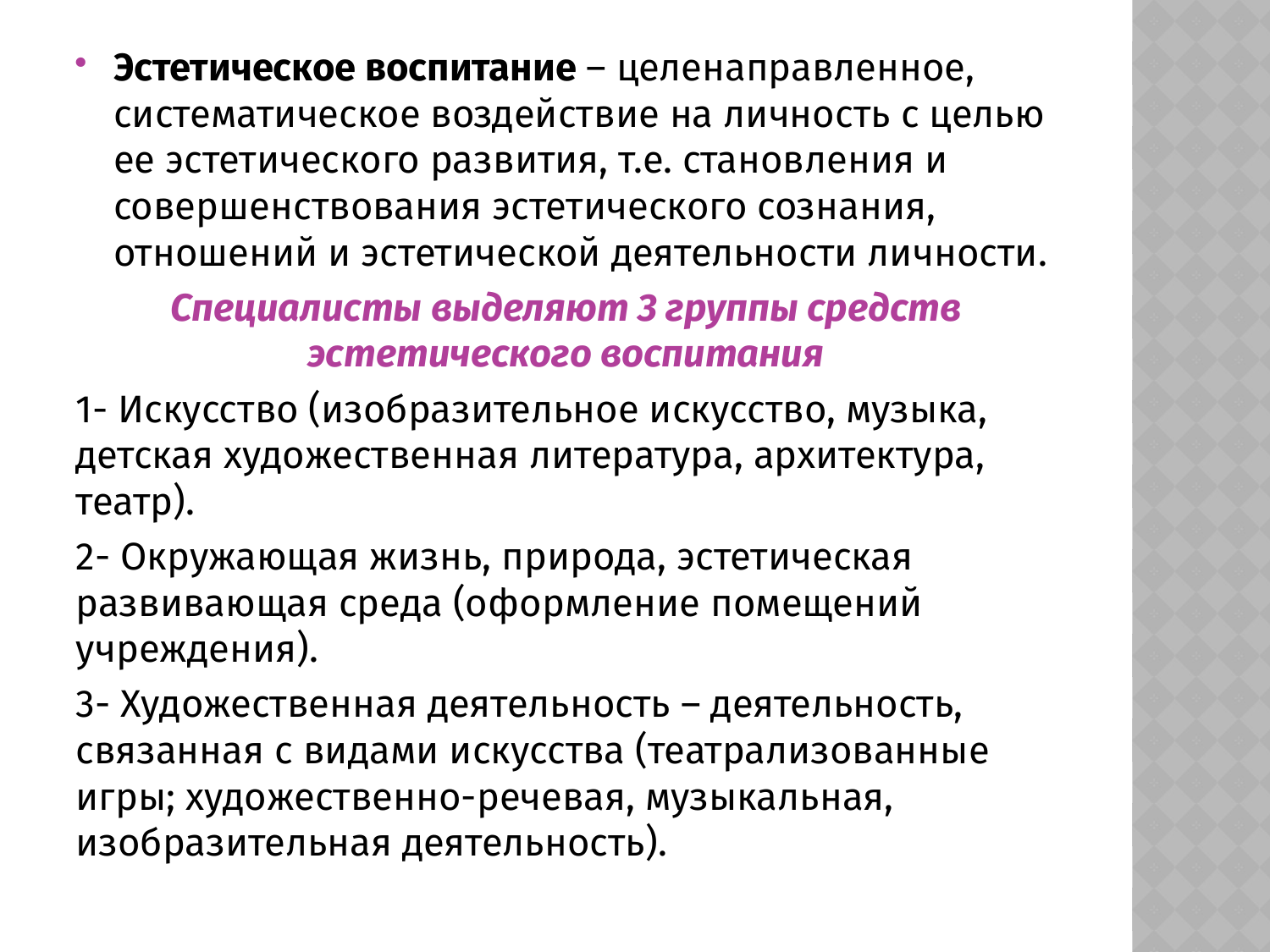

Эстетическое воспитание – целенаправленное, систематическое воздействие на личность с целью ее эстетического развития, т.е. становления и совершенствования эстетического сознания, отношений и эстетической деятельности личности.
Специалисты выделяют 3 группы средств эстетического воспитания
1- Искусство (изобразительное искусство, музыка, детская художественная литература, архитектура, театр).
2- Окружающая жизнь, природа, эстетическая развивающая среда (оформление помещений учреждения).
3- Художественная деятельность – деятельность, связанная с видами искусства (театрализованные игры; художественно-речевая, музыкальная, изобразительная деятельность).